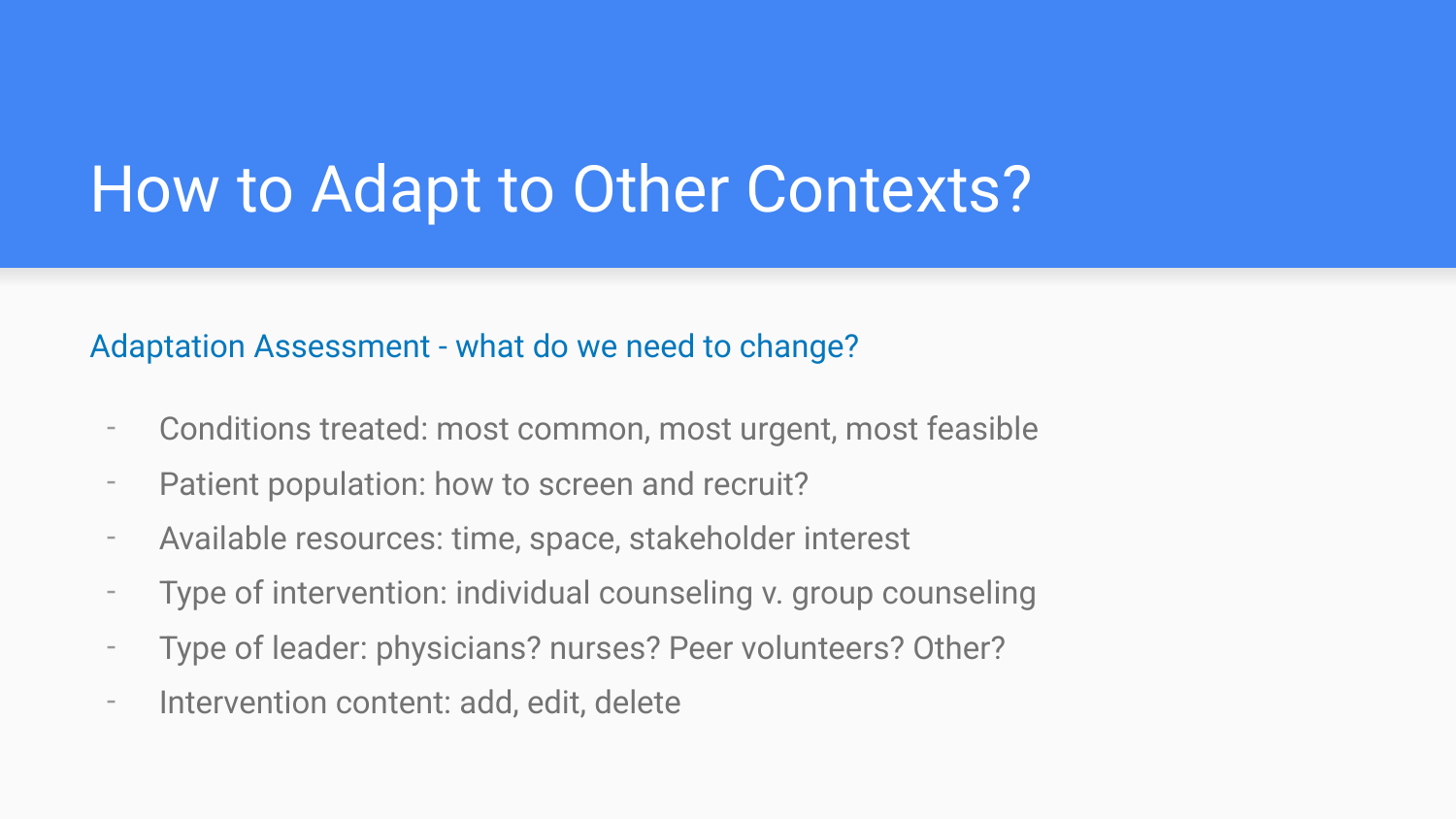

# How to Adapt to Other Contexts?
Adaptation Assessment - what do we need to change?

Conditions treated: most common, most urgent, most feasible
Patient population: how to screen and recruit?
Available resources: time, space, stakeholder interest
Type of intervention: individual counseling v. group counseling
Type of leader: physicians? nurses? Peer volunteers? Other?
Intervention content: add, edit, delete